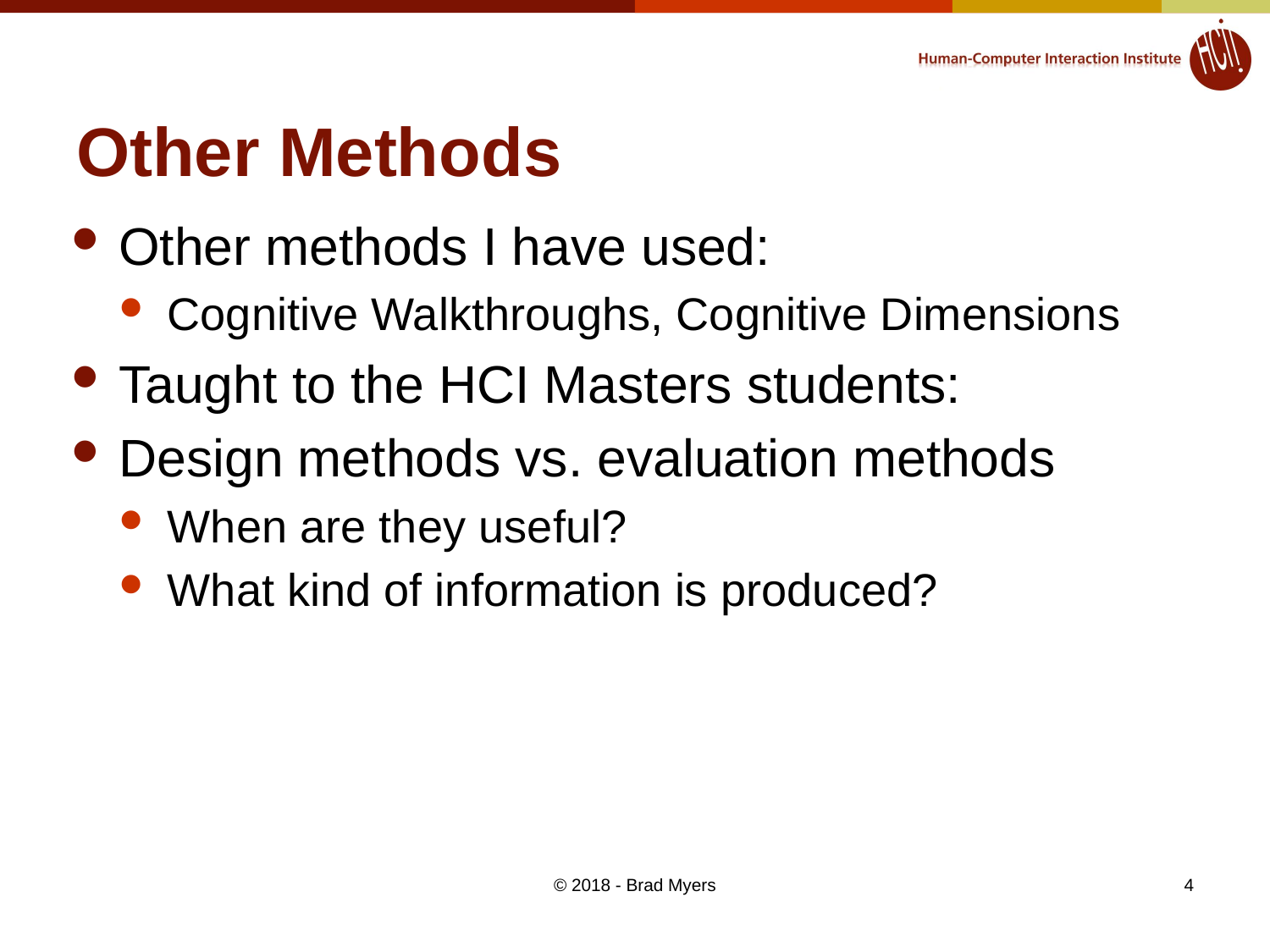

# Other Methods
Other methods I have used:
Cognitive Walkthroughs, Cognitive Dimensions
Taught to the HCI Masters students:
Design methods vs. evaluation methods
When are they useful?
What kind of information is produced?
© 2018 - Brad Myers
4